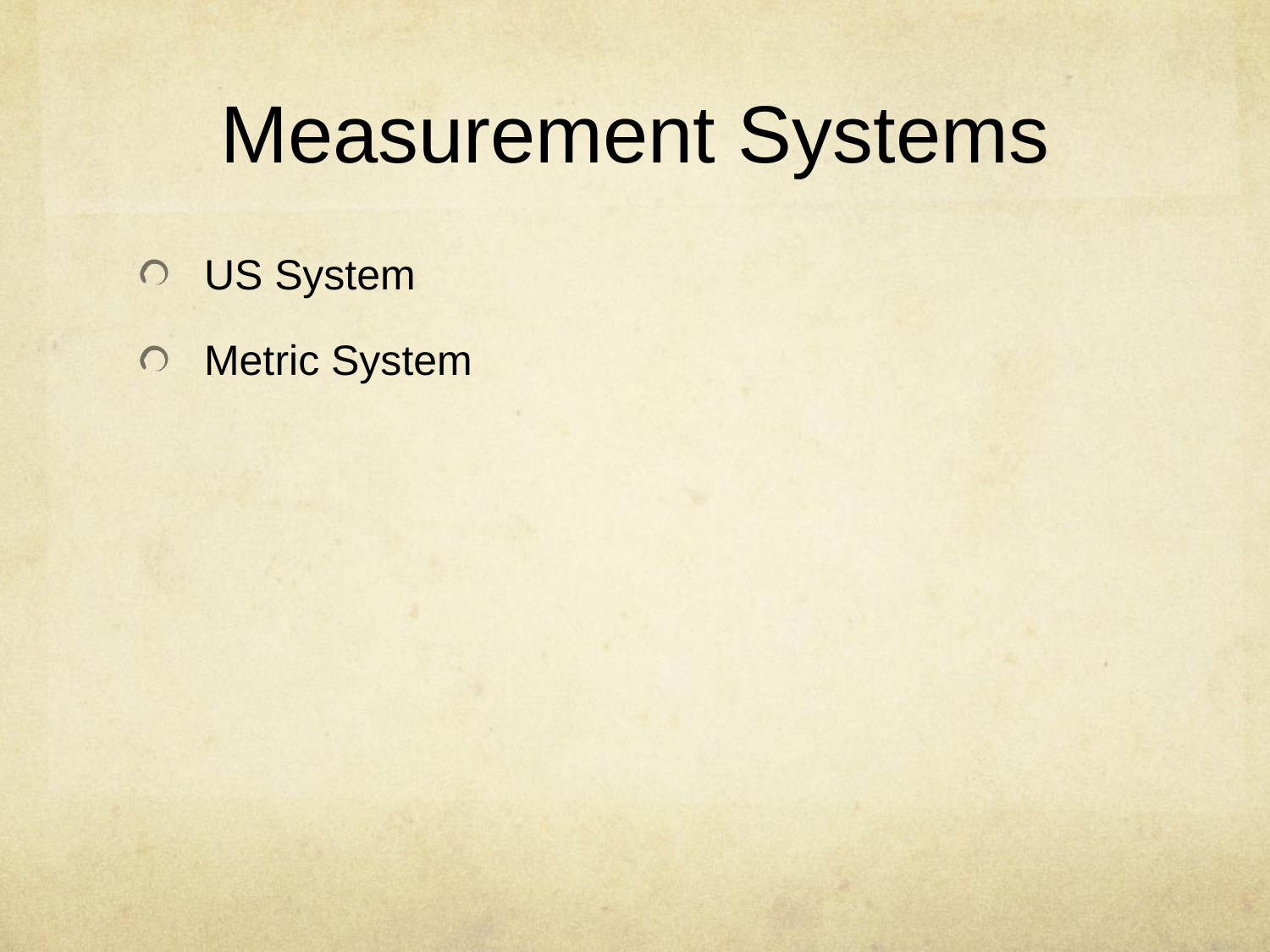

# Measurement Systems
US System
Metric System